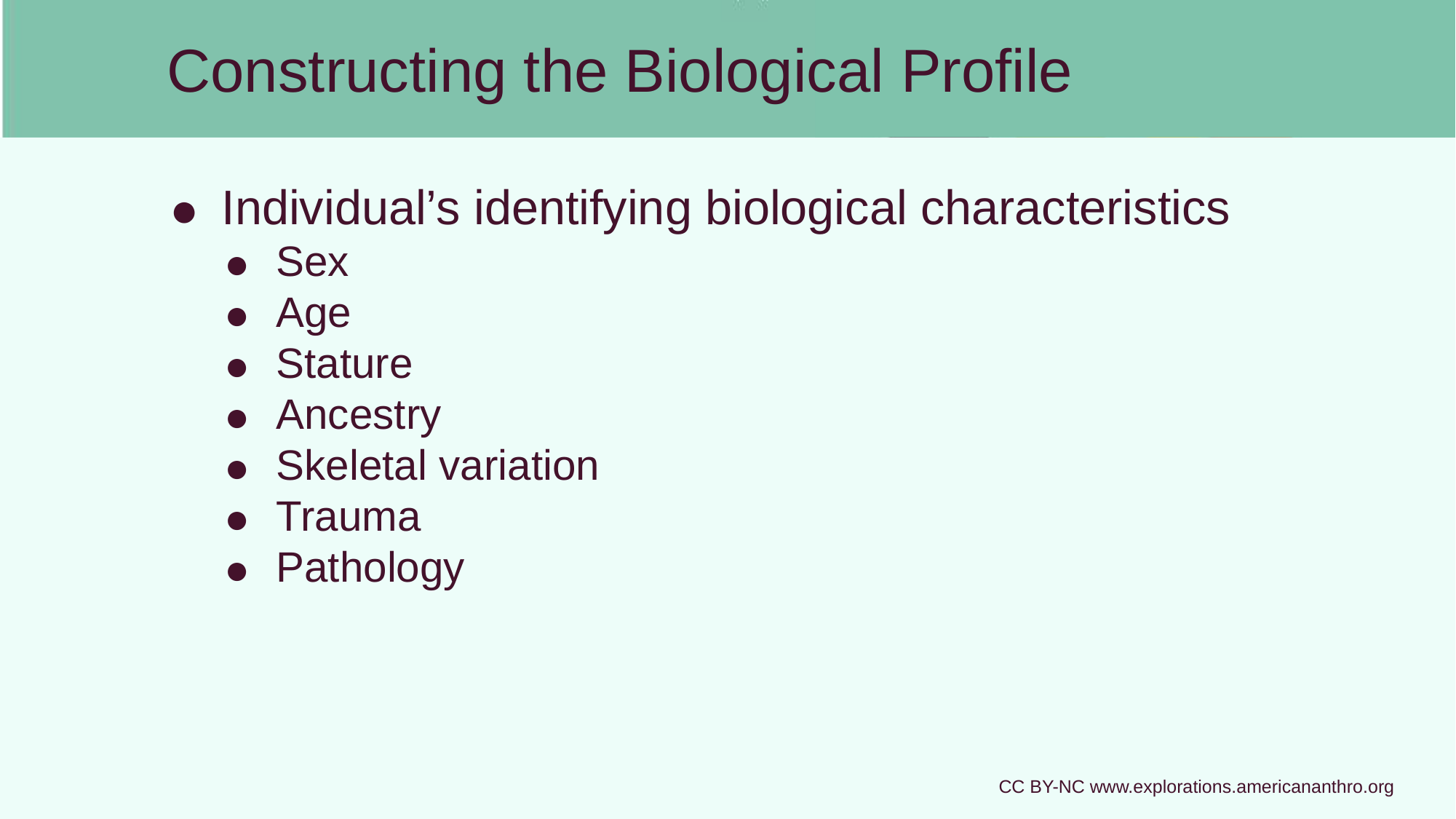

# Constructing the Biological Profile
Individual’s identifying biological characteristics
Sex
Age
Stature
Ancestry
Skeletal variation
Trauma
Pathology